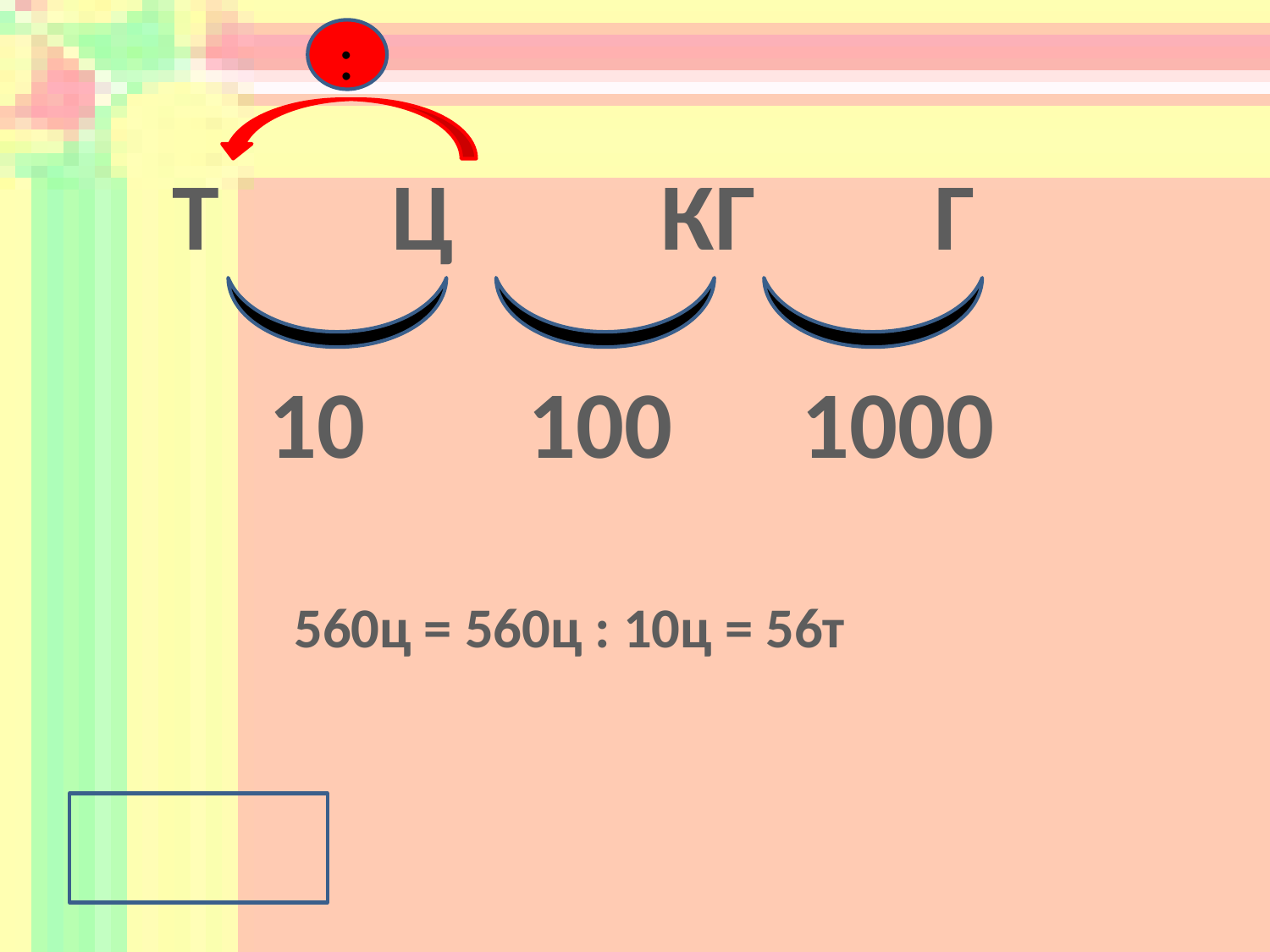

:

Т        Ц	     КГ		Г

10
100
1000
560ц = 560ц : 10ц = 56т